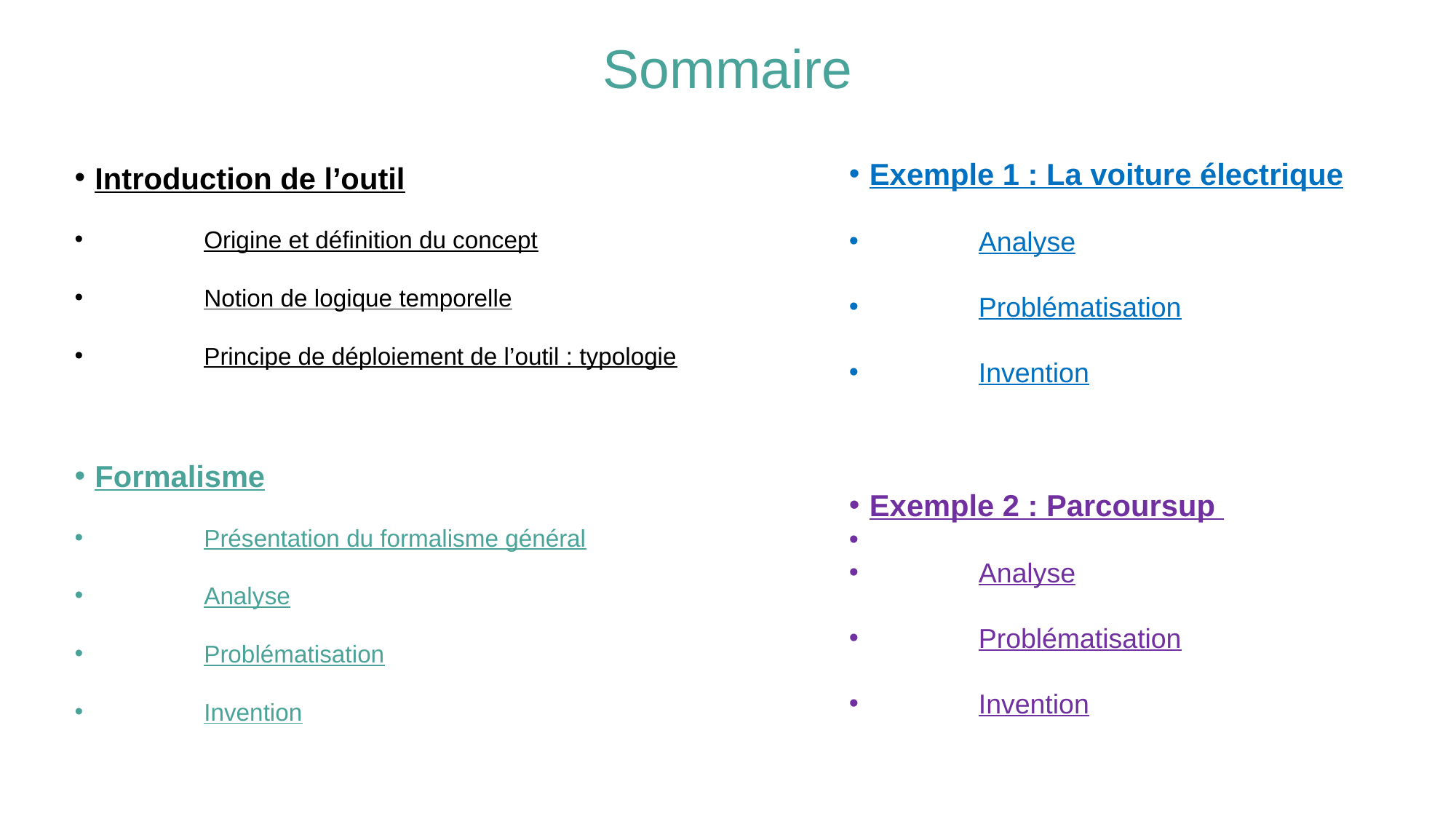

Sommaire
Exemple 1 : La voiture électrique

	Analyse

	Problématisation

	Invention

Exemple 2 : Parcoursup

	Analyse

	Problématisation

	Invention
Introduction de l’outil

	Origine et définition du concept

	Notion de logique temporelle

	Principe de déploiement de l’outil : typologie

Formalisme

	Présentation du formalisme général

	Analyse

	Problématisation

	Invention